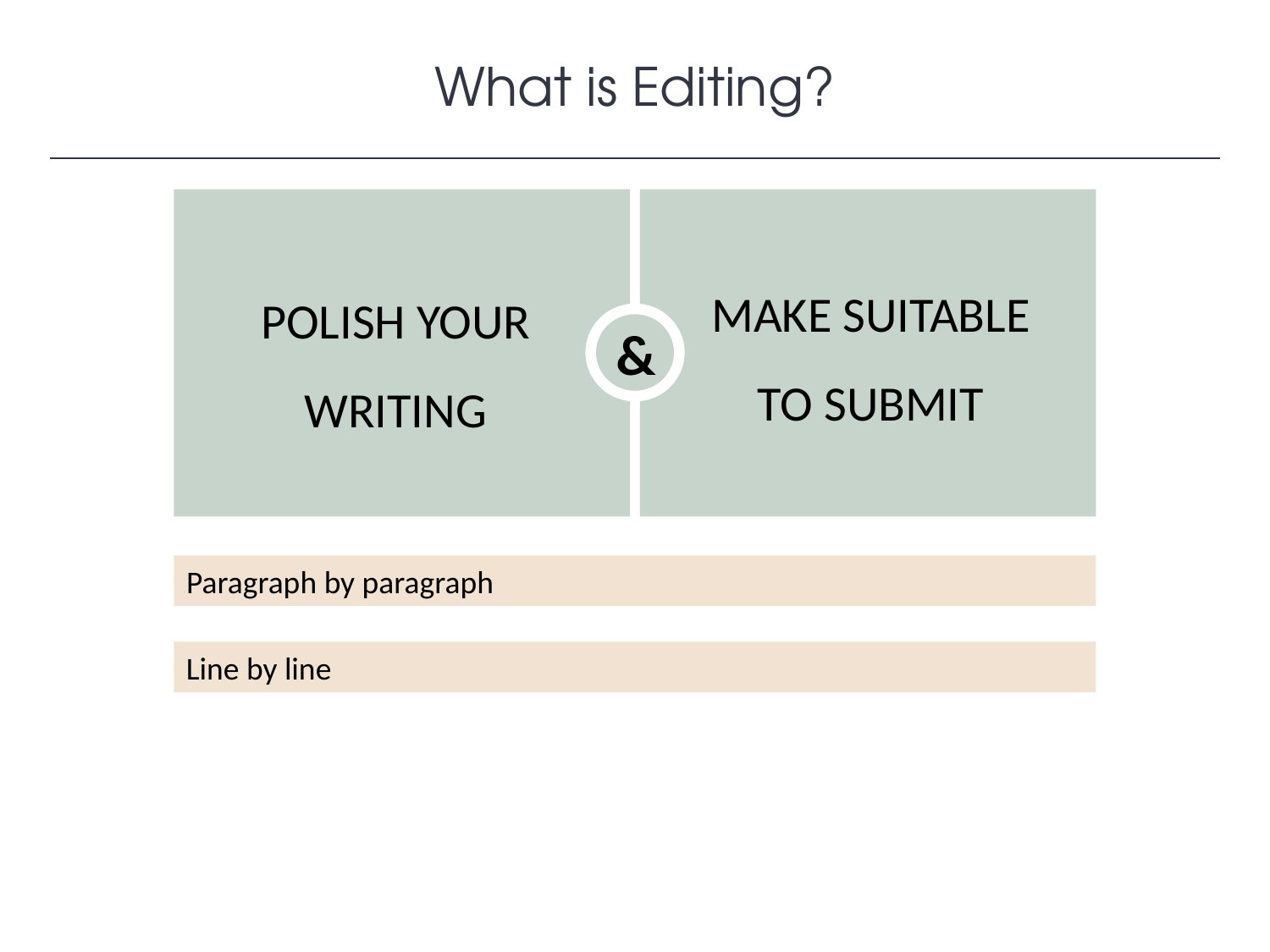

What is Editing?
HAWKES LEARNING

&
MAKE SUITABLE TO SUBMIT
POLISH YOUR WRITING
Paragraph by paragraph
Line by line